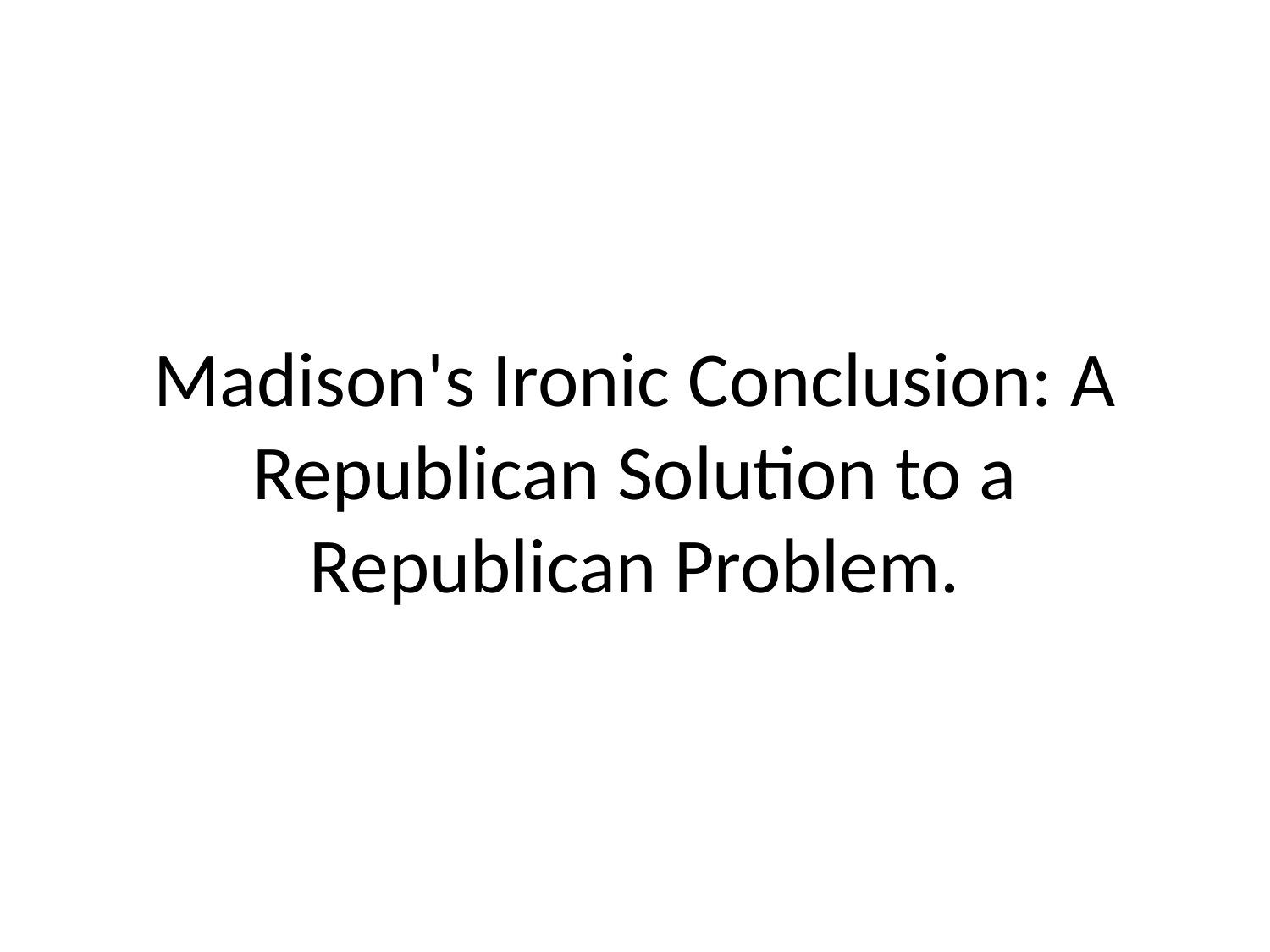

# Madison's Ironic Conclusion: A Republican Solution to a Republican Problem.